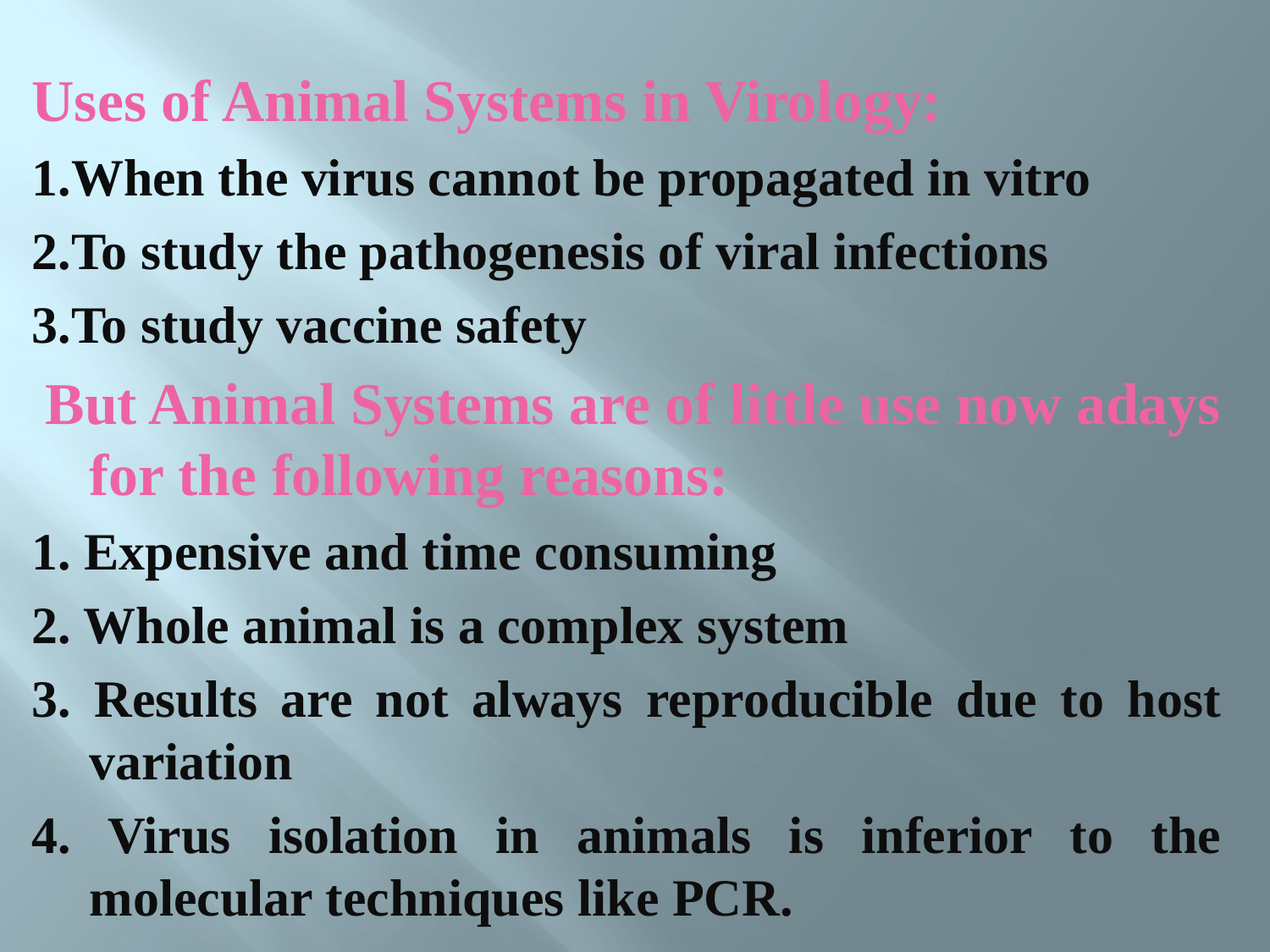

Uses of Animal Systems in Virology:
1.When the virus cannot be propagated in vitro
2.To study the pathogenesis of viral infections
3.To study vaccine safety
 But Animal Systems are of little use now adays for the following reasons:
1. Expensive and time consuming
2. Whole animal is a complex system
3. Results are not always reproducible due to host variation
4. Virus isolation in animals is inferior to the molecular techniques like PCR.